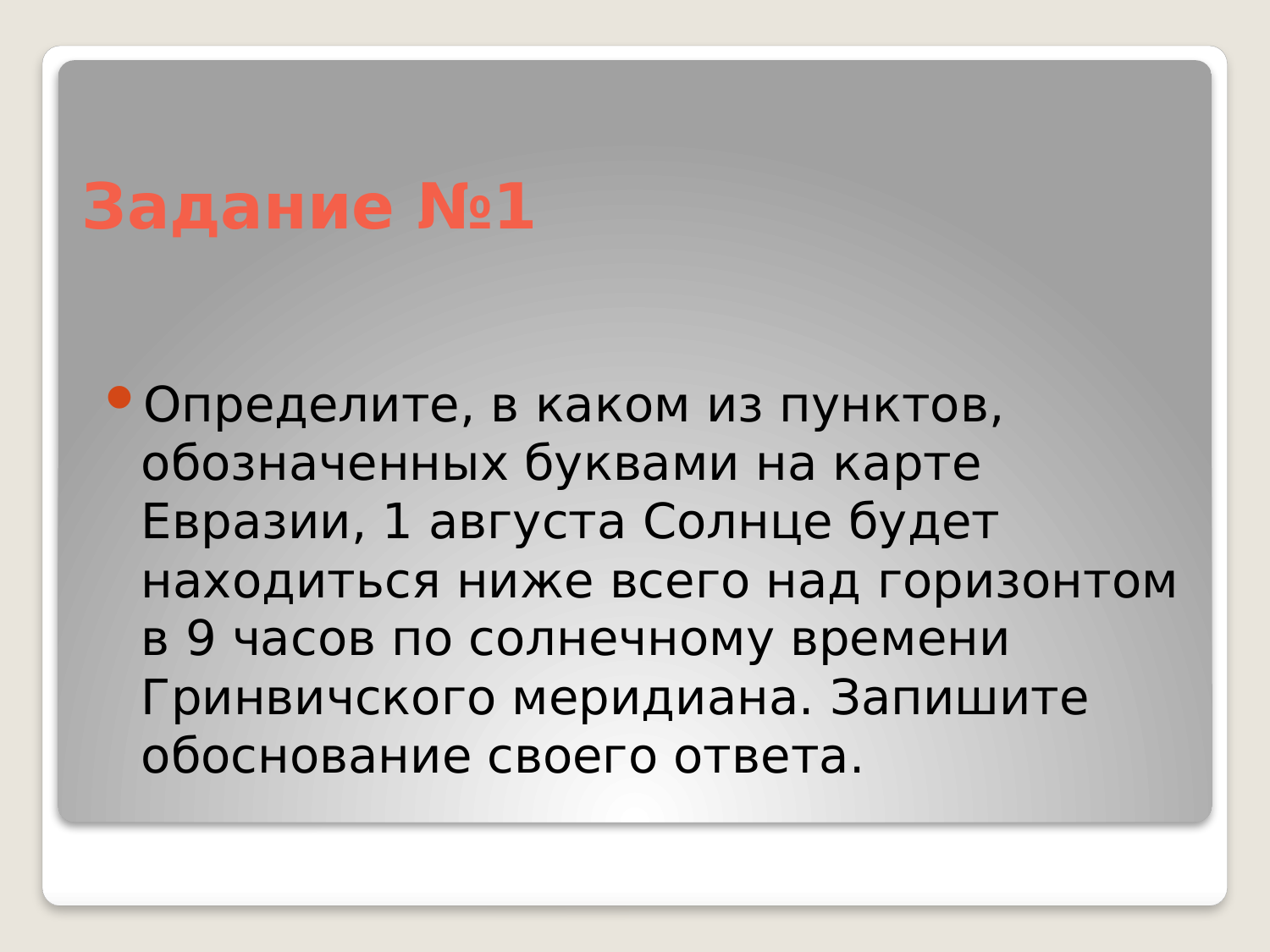

# Задание №1

Определите, в каком из пунктов, обозначенных буквами на карте Евразии, 1 августа Солнце будет находиться ниже всего над горизонтом в 9 часов по солнечному времени Гринвичского меридиана. Запишите обоснование своего ответа.